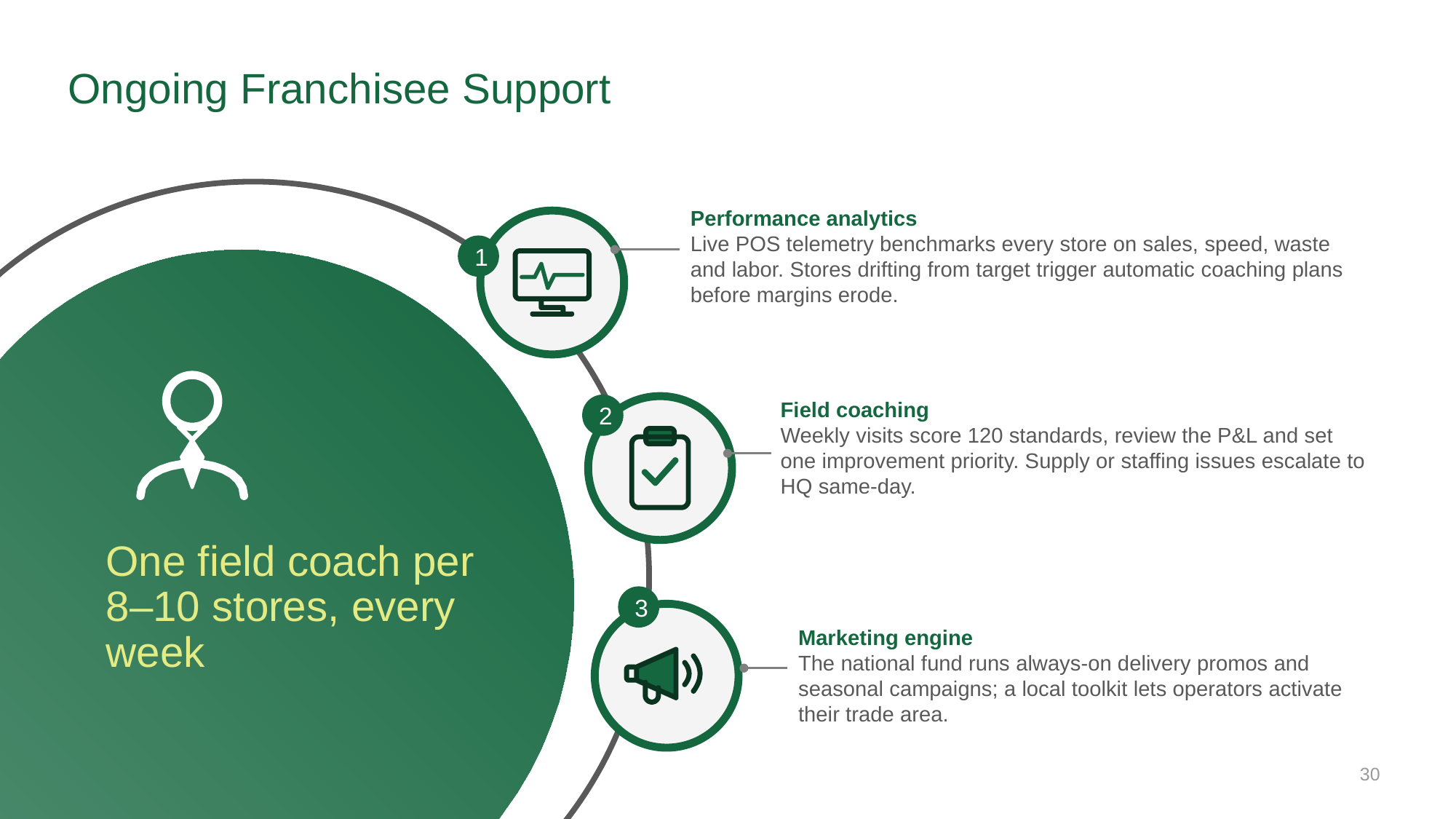

# Ongoing Franchisee Support

Performance analytics
Live POS telemetry benchmarks every store on sales, speed, waste and labor. Stores drifting from target trigger automatic coaching plans before margins erode.

1

Field coaching
Weekly visits score 120 standards, review the P&L and set one improvement priority. Supply or staffing issues escalate to HQ same-day.
2

One field coach per 8–10 stores, every week
3

Marketing engine
The national fund runs always-on delivery promos and seasonal campaigns; a local toolkit lets operators activate their trade area.

30